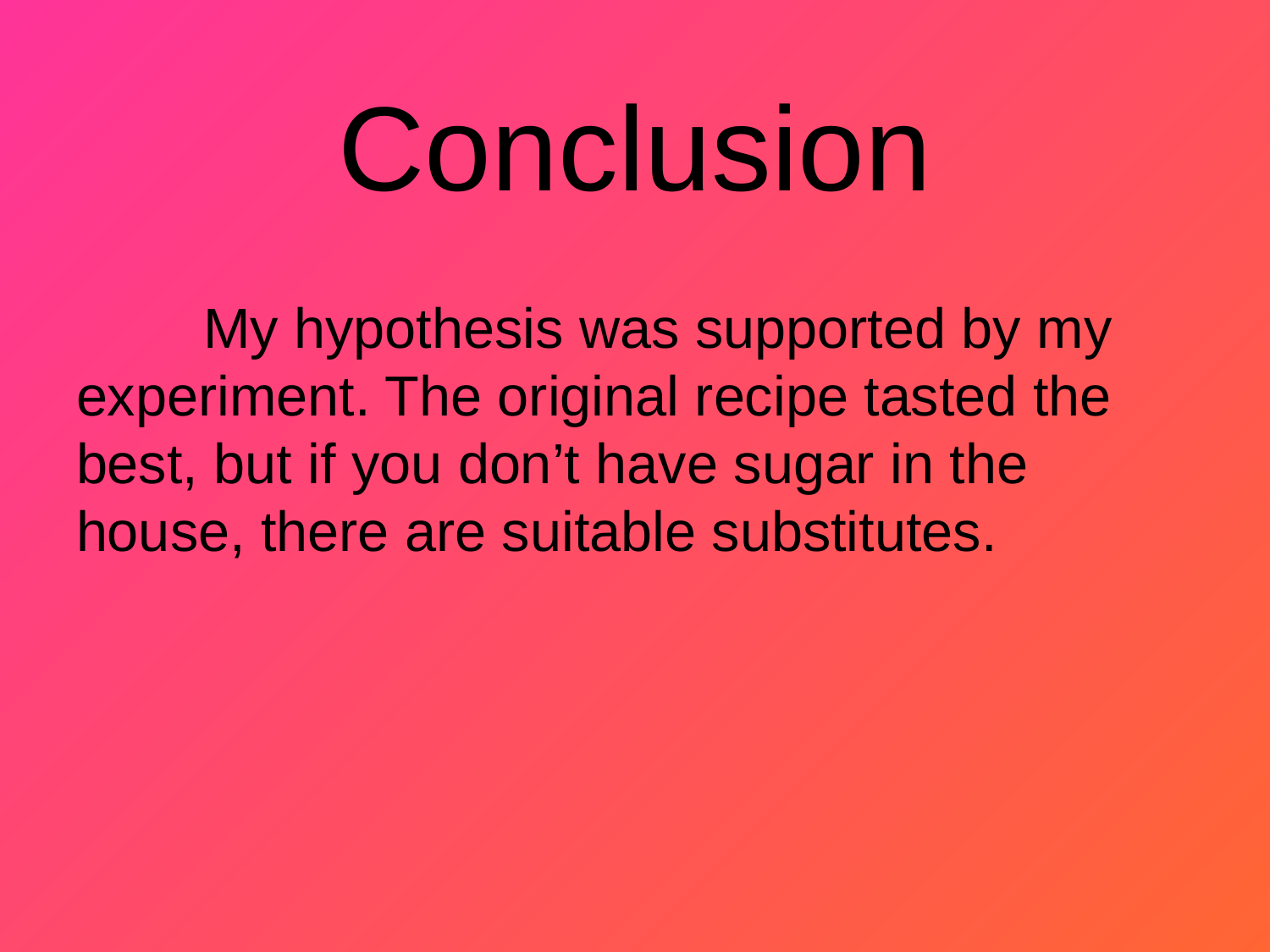

# Conclusion
	My hypothesis was supported by my experiment. The original recipe tasted the best, but if you don’t have sugar in the house, there are suitable substitutes.